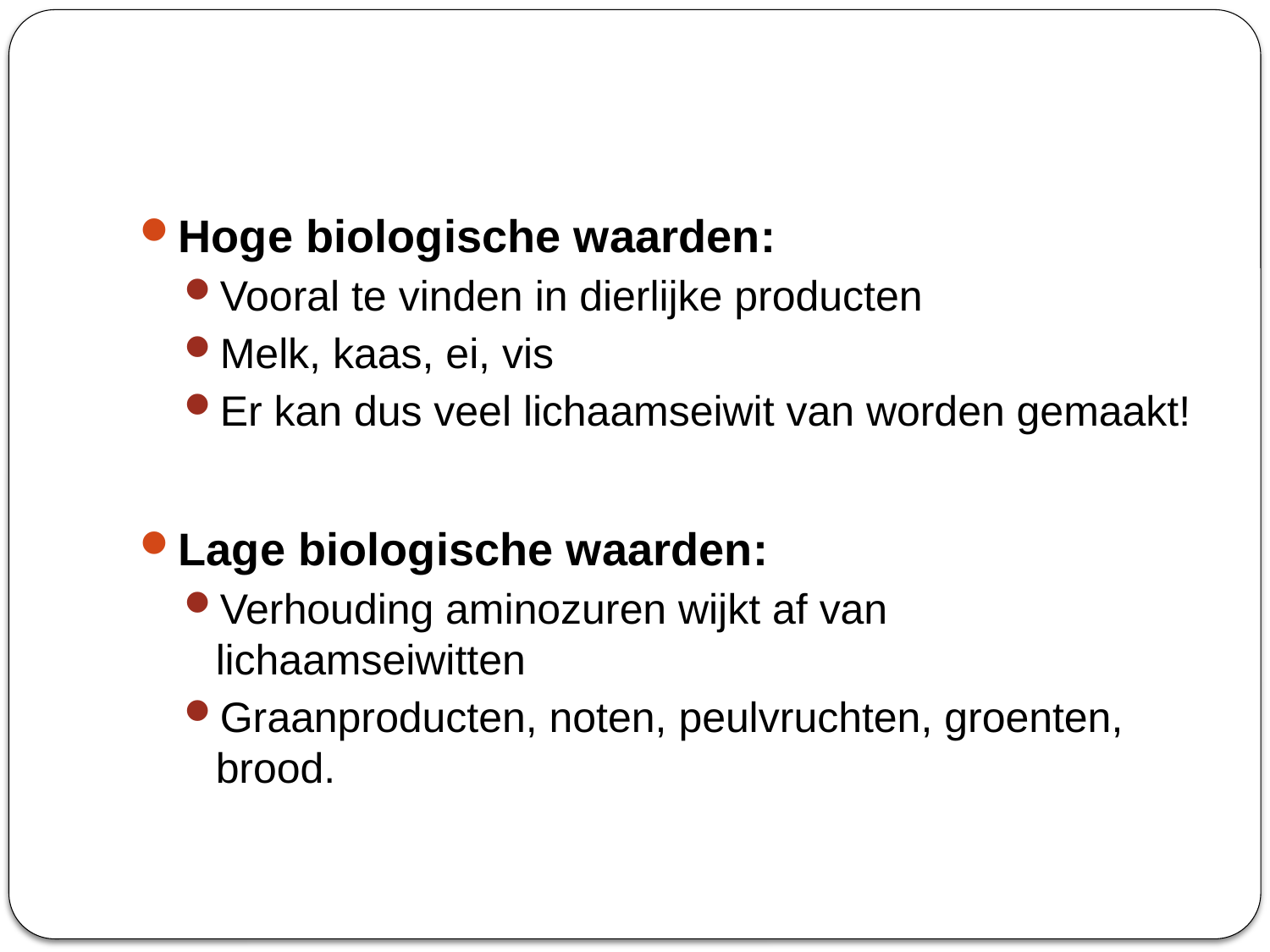

#
Hoge biologische waarden:
Vooral te vinden in dierlijke producten
Melk, kaas, ei, vis
Er kan dus veel lichaamseiwit van worden gemaakt!

Lage biologische waarden:
Verhouding aminozuren wijkt af van lichaamseiwitten
Graanproducten, noten, peulvruchten, groenten, brood.